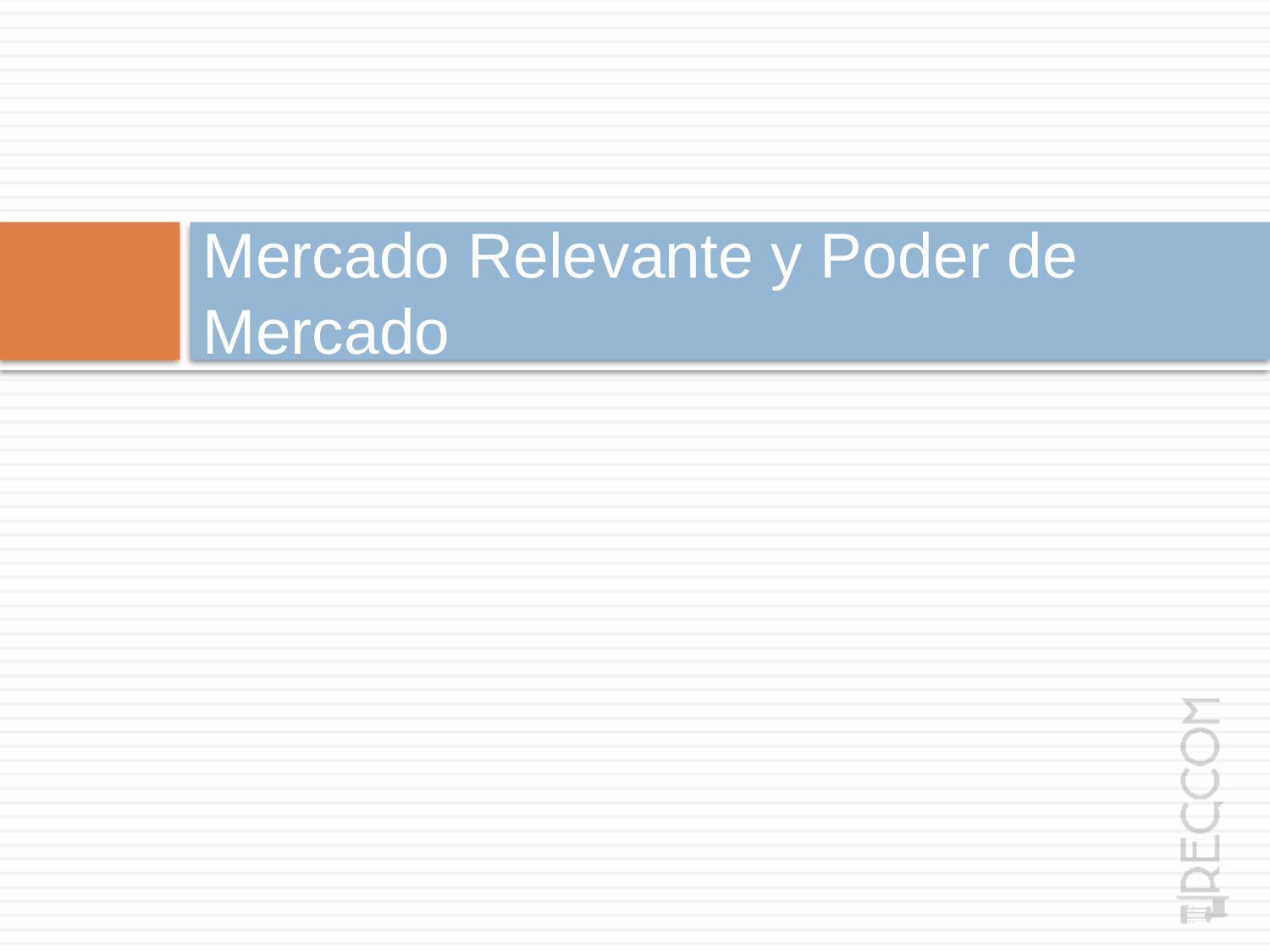

# Mercado Relevante y Poder de Mercado